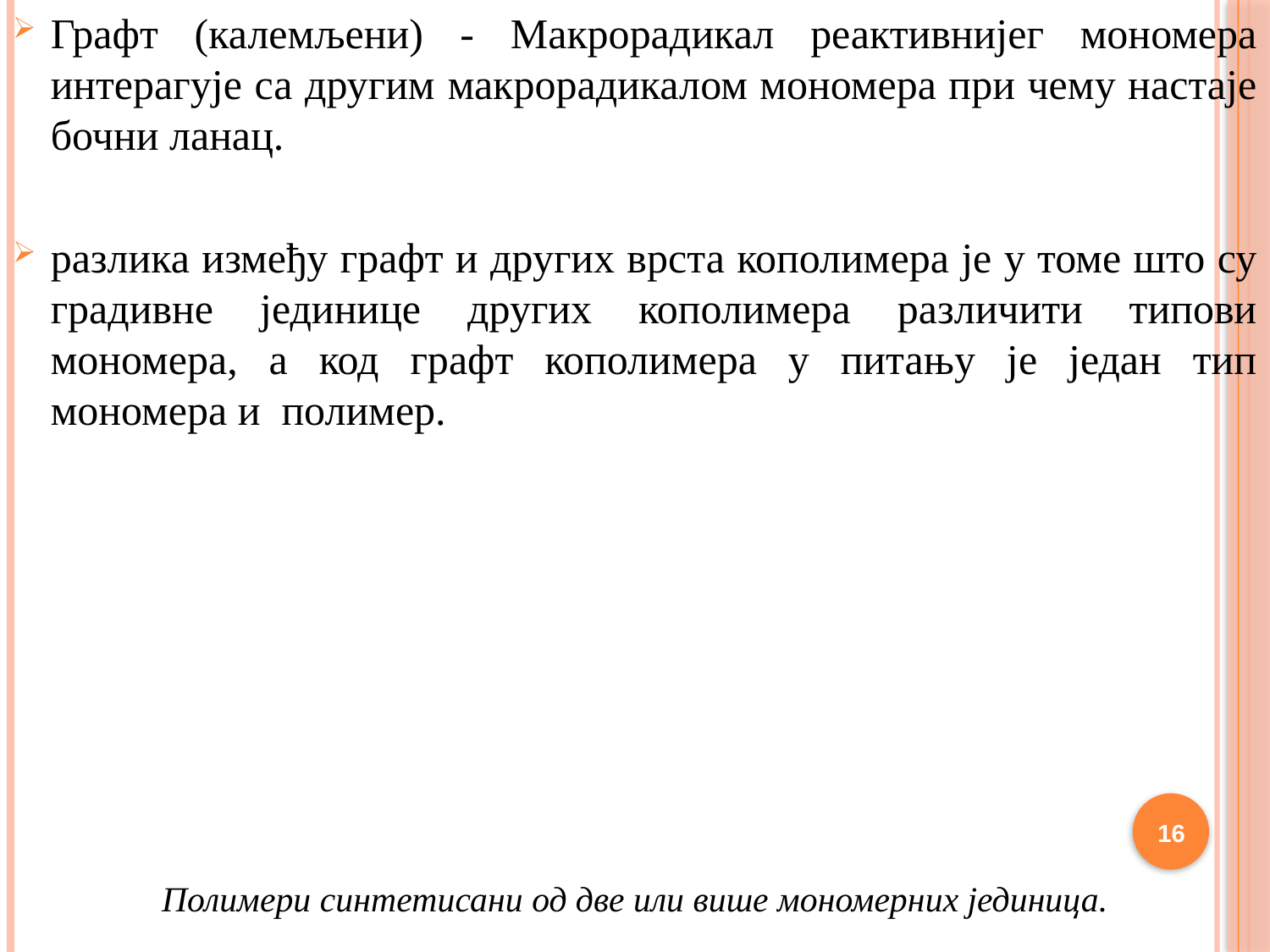

Графт (калемљени) - Макрорадикал реактивнијег мономера интерагује са другим макрорадикалом мономера при чему настаје бочни ланац.

разлика између графт и других врста кополимера је у томе што су градивне јединице других кополимера различити типови мономера, а код графт кополимера у питању је један тип мономера и  полимер.

Полимери синтетисани од две или више мономерних јединица.

16